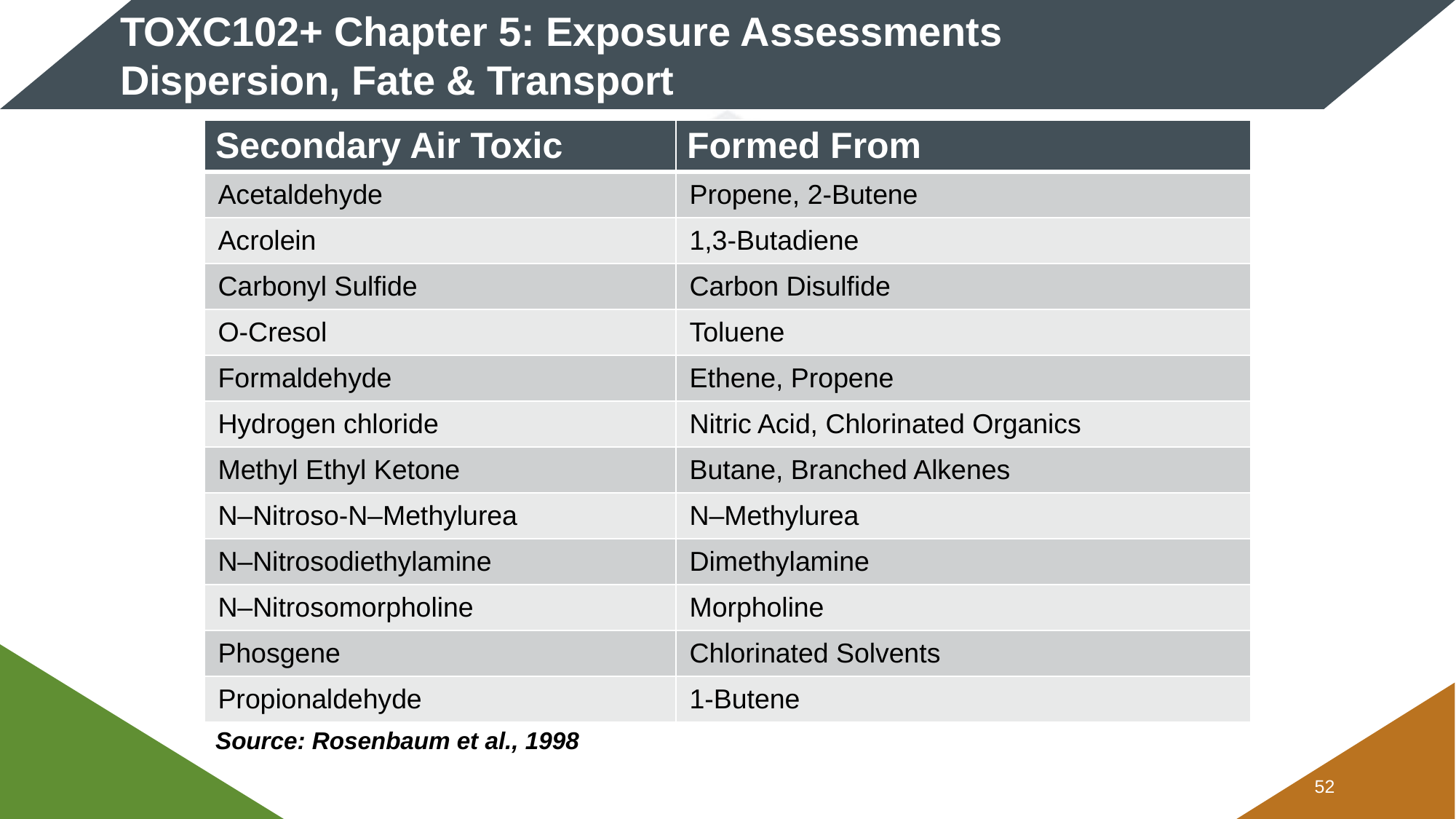

# TOXC102+ Chapter 5: Exposure Assessments Dispersion, Fate & Transport
| Secondary Air Toxic | Formed From |
| --- | --- |
| Acetaldehyde | Propene, 2-Butene |
| Acrolein | 1,3-Butadiene |
| Carbonyl Sulfide | Carbon Disulfide |
| O-Cresol | Toluene |
| Formaldehyde | Ethene, Propene |
| Hydrogen chloride | Nitric Acid, Chlorinated Organics |
| Methyl Ethyl Ketone | Butane, Branched Alkenes |
| N–Nitroso-N–Methylurea | N–Methylurea |
| N–Nitrosodiethylamine | Dimethylamine |
| N–Nitrosomorpholine | Morpholine |
| Phosgene | Chlorinated Solvents |
| Propionaldehyde | 1-Butene |
| Source: Rosenbaum et al., 1998 |  |
52